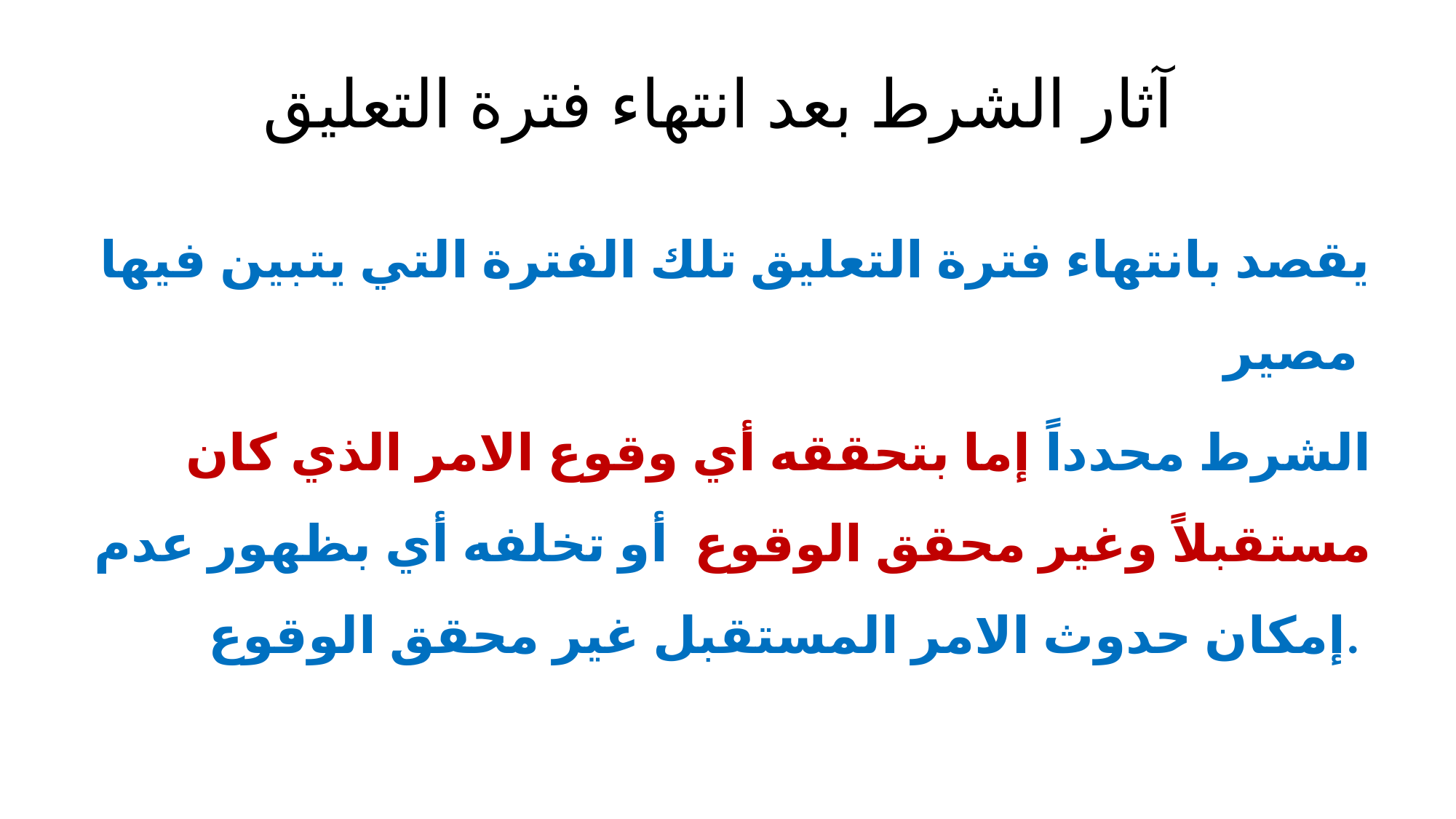

# آثار الشرط بعد انتهاء فترة التعليق
يقصد بانتهاء فترة التعليق تلك الفترة التي يتبين فيها مصير
الشرط محدداً إما بتحققه أي وقوع الامر الذي كان مستقبلاً وغير محقق الوقوع  أو تخلفه أي بظهور عدم إمكان حدوث الامر المستقبل غير محقق الوقوع.